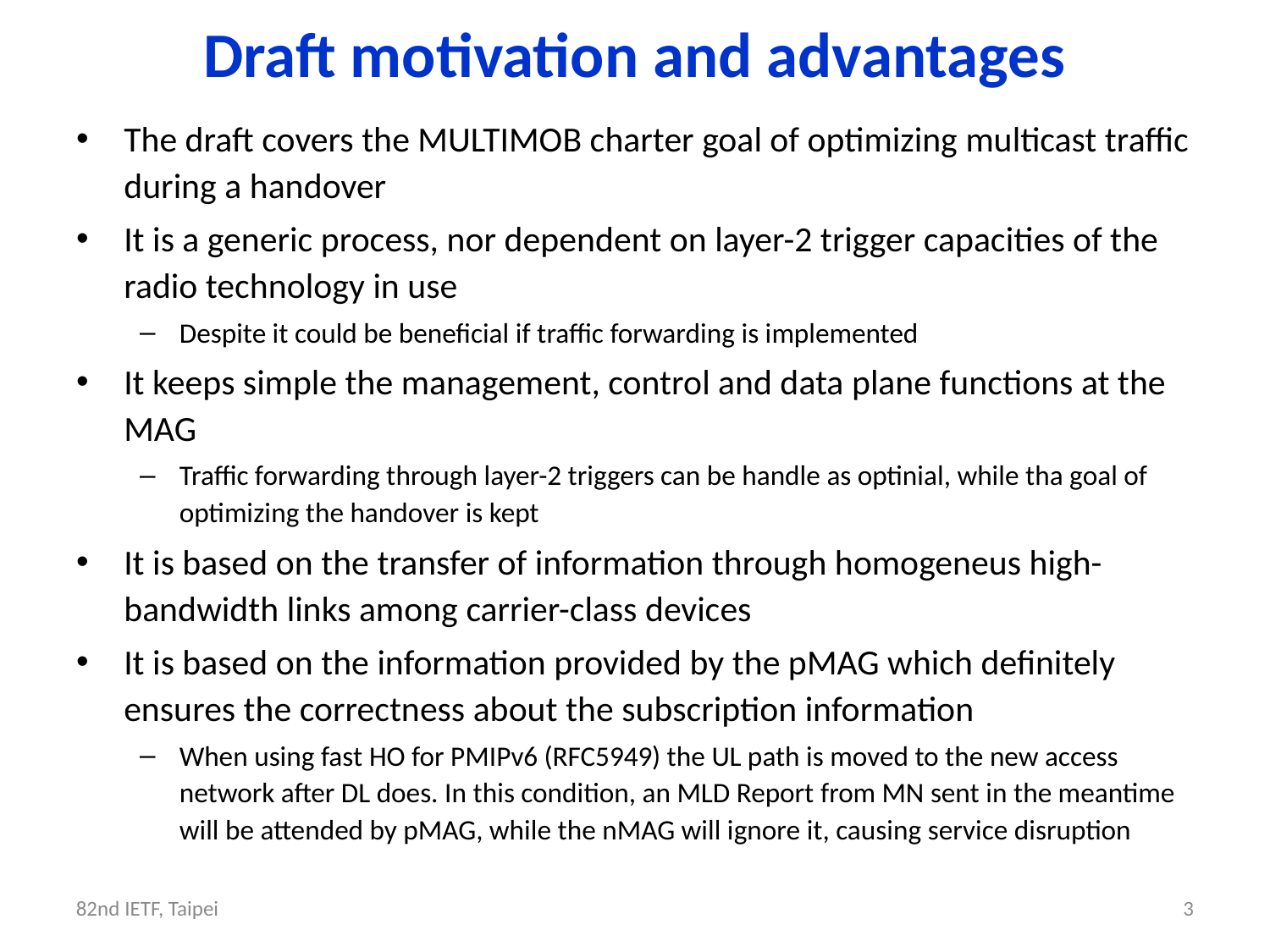

Draft motivation and advantages
The draft covers the MULTIMOB charter goal of optimizing multicast traffic during a handover
It is a generic process, nor dependent on layer-2 trigger capacities of the radio technology in use
Despite it could be beneficial if traffic forwarding is implemented
It keeps simple the management, control and data plane functions at the MAG
Traffic forwarding through layer-2 triggers can be handle as optinial, while tha goal of optimizing the handover is kept
It is based on the transfer of information through homogeneus high-bandwidth links among carrier-class devices
It is based on the information provided by the pMAG which definitely ensures the correctness about the subscription information
When using fast HO for PMIPv6 (RFC5949) the UL path is moved to the new access network after DL does. In this condition, an MLD Report from MN sent in the meantime will be attended by pMAG, while the nMAG will ignore it, causing service disruption
82nd IETF, Taipei
3